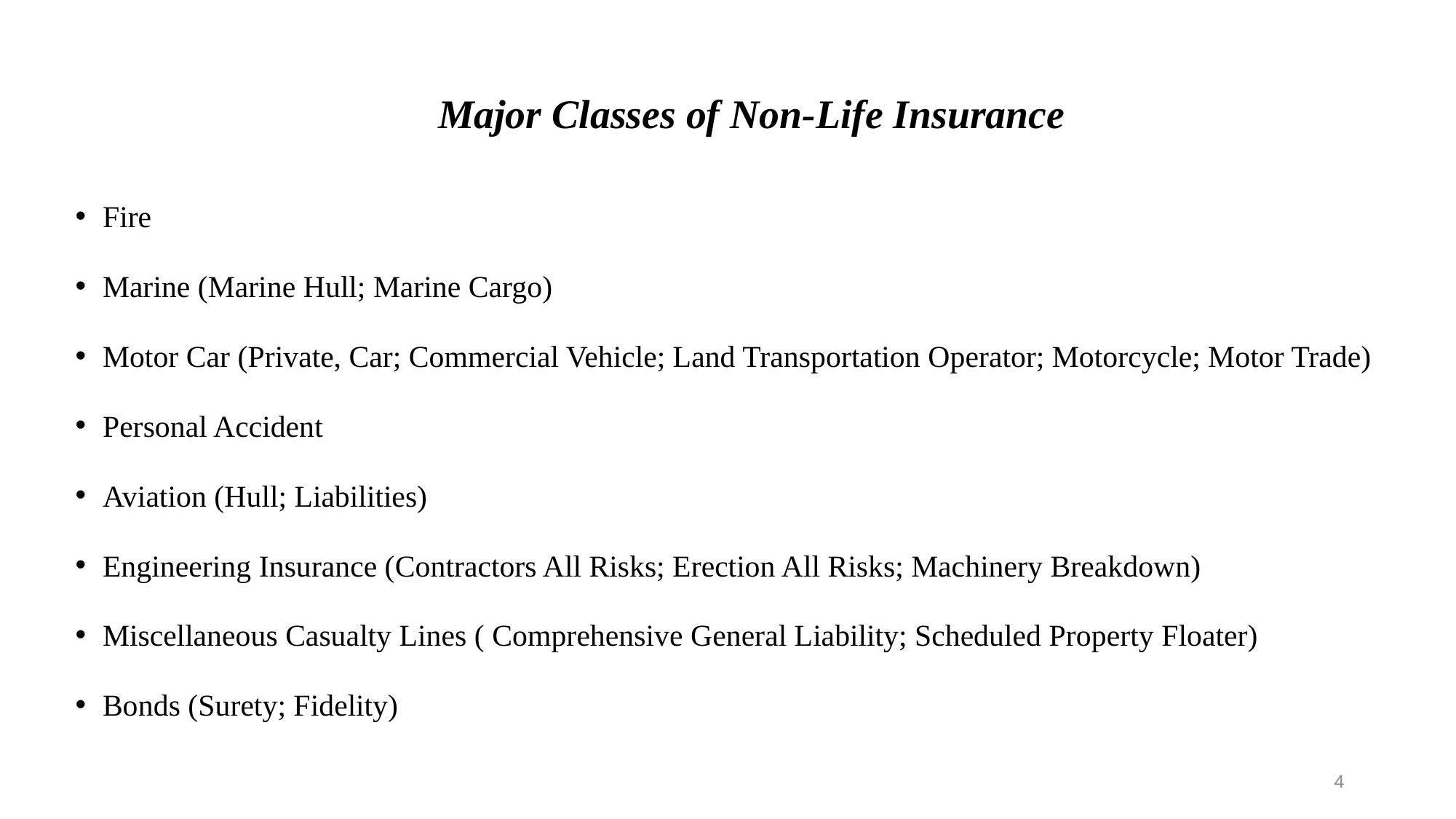

# Major Classes of Non-Life Insurance
Fire
Marine (Marine Hull; Marine Cargo)
Motor Car (Private, Car; Commercial Vehicle; Land Transportation Operator; Motorcycle; Motor Trade)
Personal Accident
Aviation (Hull; Liabilities)
Engineering Insurance (Contractors All Risks; Erection All Risks; Machinery Breakdown)
Miscellaneous Casualty Lines ( Comprehensive General Liability; Scheduled Property Floater)
Bonds (Surety; Fidelity)
4